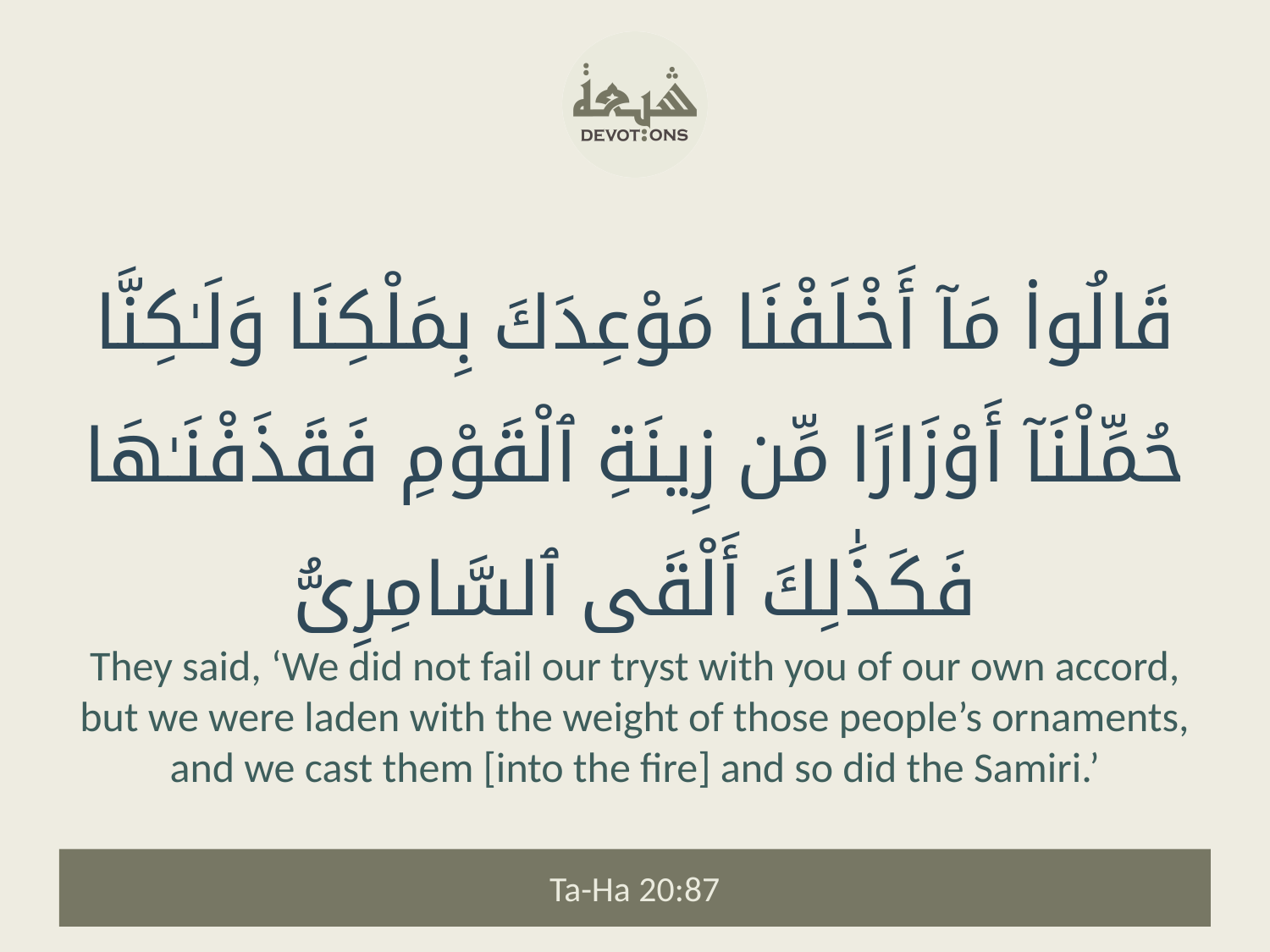

قَالُوا۟ مَآ أَخْلَفْنَا مَوْعِدَكَ بِمَلْكِنَا وَلَـٰكِنَّا حُمِّلْنَآ أَوْزَارًا مِّن زِينَةِ ٱلْقَوْمِ فَقَذَفْنَـٰهَا فَكَذَٰلِكَ أَلْقَى ٱلسَّامِرِىُّ
They said, ‘We did not fail our tryst with you of our own accord, but we were laden with the weight of those people’s ornaments, and we cast them [into the fire] and so did the Samiri.’
Ta-Ha 20:87